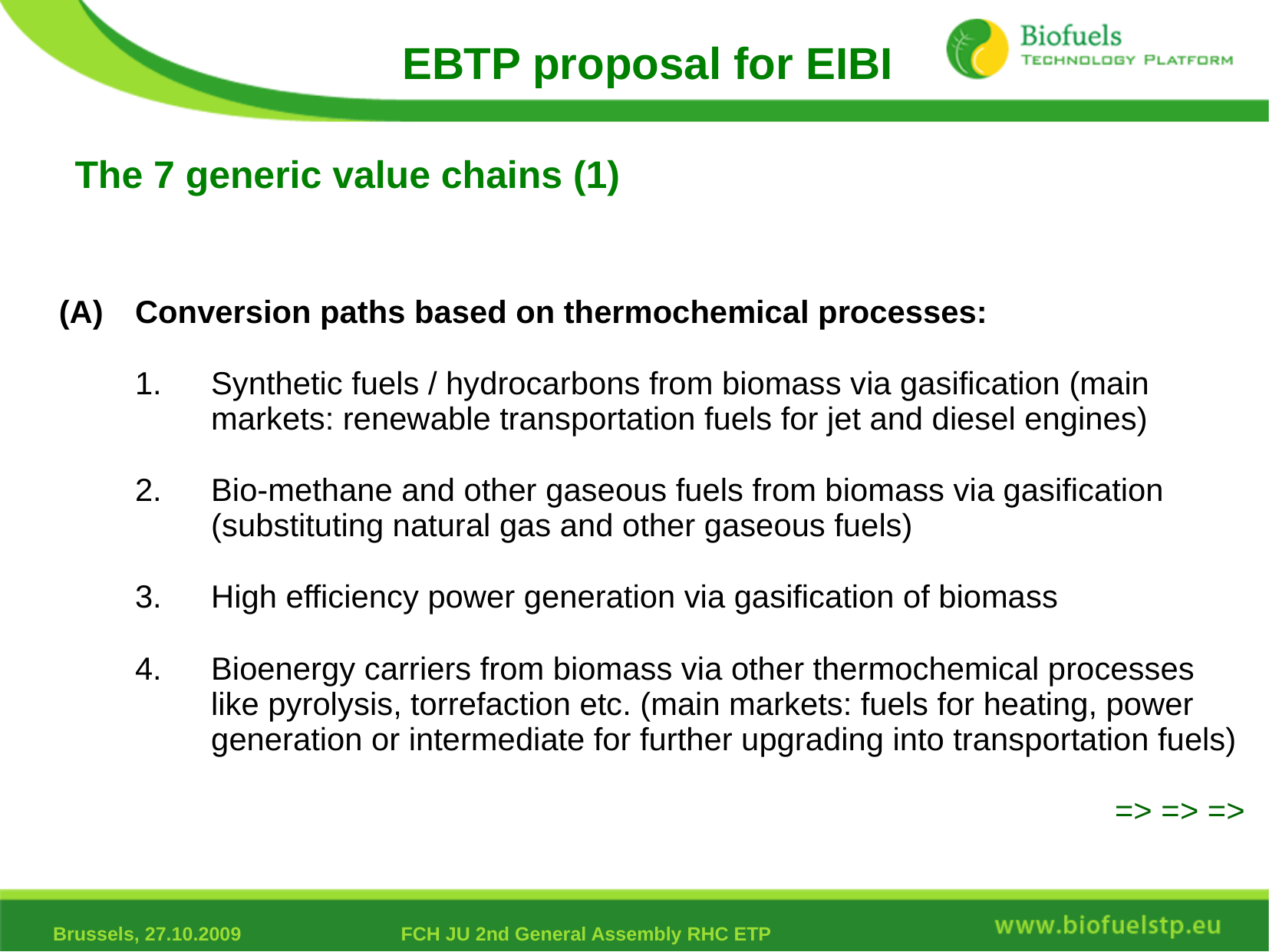

EBTP proposal for EIBI
The 7 generic value chains (1)
Conversion paths based on thermochemical processes:
1. 	Synthetic fuels / hydrocarbons from biomass via gasification (main
	markets: renewable transportation fuels for jet and diesel engines)
2. 	Bio-methane and other gaseous fuels from biomass via gasification
    	(substituting natural gas and other gaseous fuels)
3. 	High efficiency power generation via gasification of biomass
4. 	Bioenergy carriers from biomass via other thermochemical processes
	like pyrolysis, torrefaction etc. (main markets: fuels for heating, power
	generation or intermediate for further upgrading into transportation fuels)
																	=> => =>